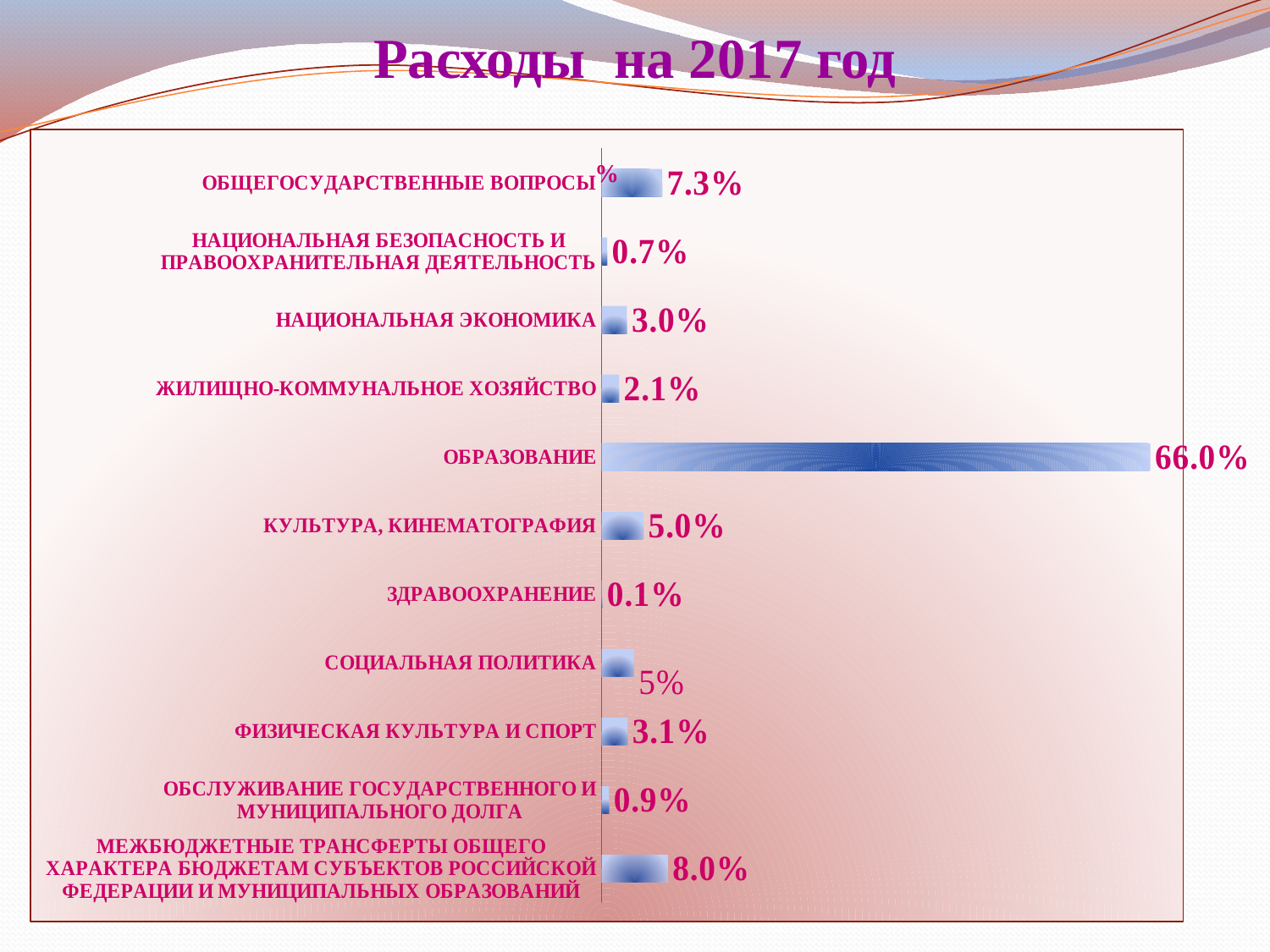

# Расходы  на 2017 год

### Chart:

| Category | % |
|---|---|
| МЕЖБЮДЖЕТНЫЕ ТРАНСФЕРТЫ ОБЩЕГО ХАРАКТЕРА БЮДЖЕТАМ СУБЪЕКТОВ РОССИЙСКОЙ ФЕДЕРАЦИИ И МУНИЦИПАЛЬНЫХ ОБРАЗОВАНИЙ | 0.07967352107375787 |
| ОБСЛУЖИВАНИЕ ГОСУДАРСТВЕННОГО И МУНИЦИПАЛЬНОГО ДОЛГА | 0.008700350867749795 |
| ФИЗИЧЕСКАЯ КУЛЬТУРА И СПОРТ | 0.031196732101812206 |
| СОЦИАЛЬНАЯ ПОЛИТИКА | 0.038750840743905536 |
| ЗДРАВООХРАНЕНИЕ | 0.000656586478819518 |
| КУЛЬТУРА, КИНЕМАТОГРАФИЯ | 0.050267089171172084 |
| ОБРАЗОВАНИЕ | 0.6602906822026321 |
| ЖИЛИЩНО-КОММУНАЛЬНОЕ ХОЗЯЙСТВО | 0.02070376094127124 |
| НАЦИОНАЛЬНАЯ ЭКОНОМИКА | 0.03035593019395286 |
| НАЦИОНАЛЬНАЯ БЕЗОПАСНОСТЬ И ПРАВООХРАНИТЕЛЬНАЯ ДЕЯТЕЛЬНОСТЬ | 0.006565168760125758 |
| ОБЩЕГОСУДАРСТВЕННЫЕ ВОПРОСЫ | 0.0728393374648013 |